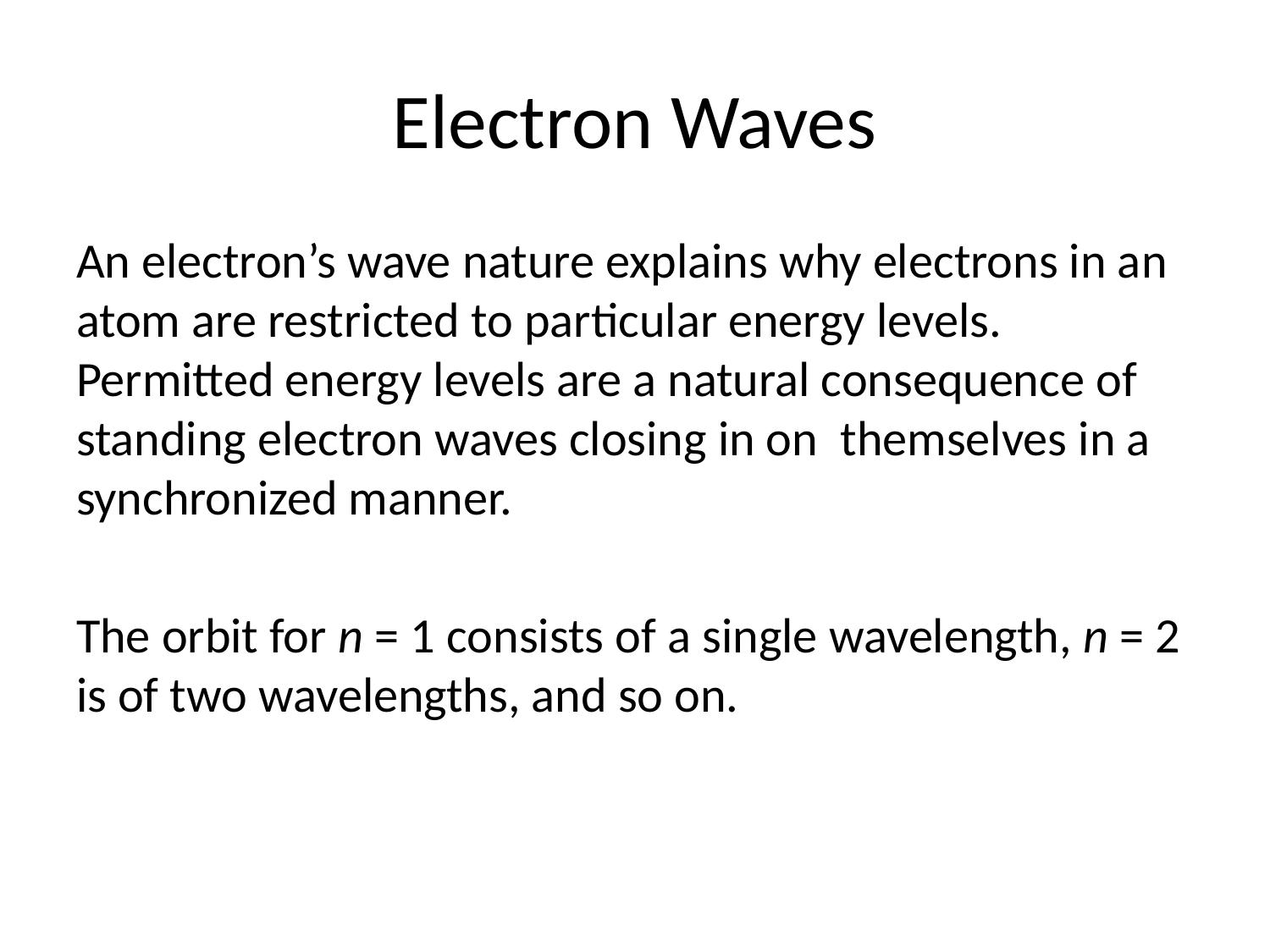

# Electron Waves
An electron’s wave nature explains why electrons in an atom are restricted to particular energy levels. Permitted energy levels are a natural consequence of standing electron waves closing in on  themselves in a synchronized manner.

The orbit for n = 1 consists of a single wavelength, n = 2 is of two wavelengths, and so on.